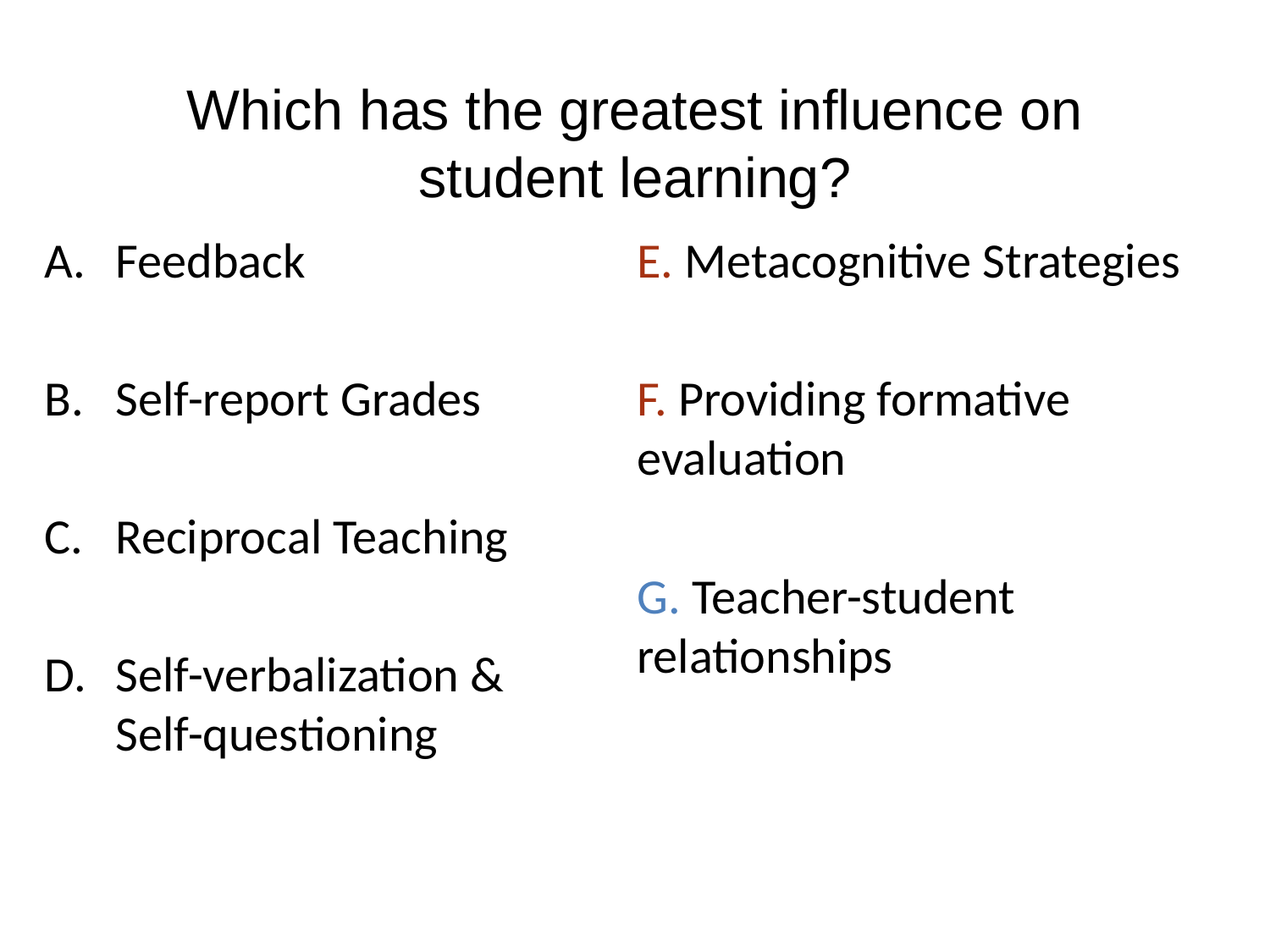

# Which has the greatest influence on student learning?
Feedback

Self-report Grades

Reciprocal Teaching

Self-verbalization & Self-questioning

E. Metacognitive Strategies

F. Providing formative   evaluation

G. Teacher-student relationships